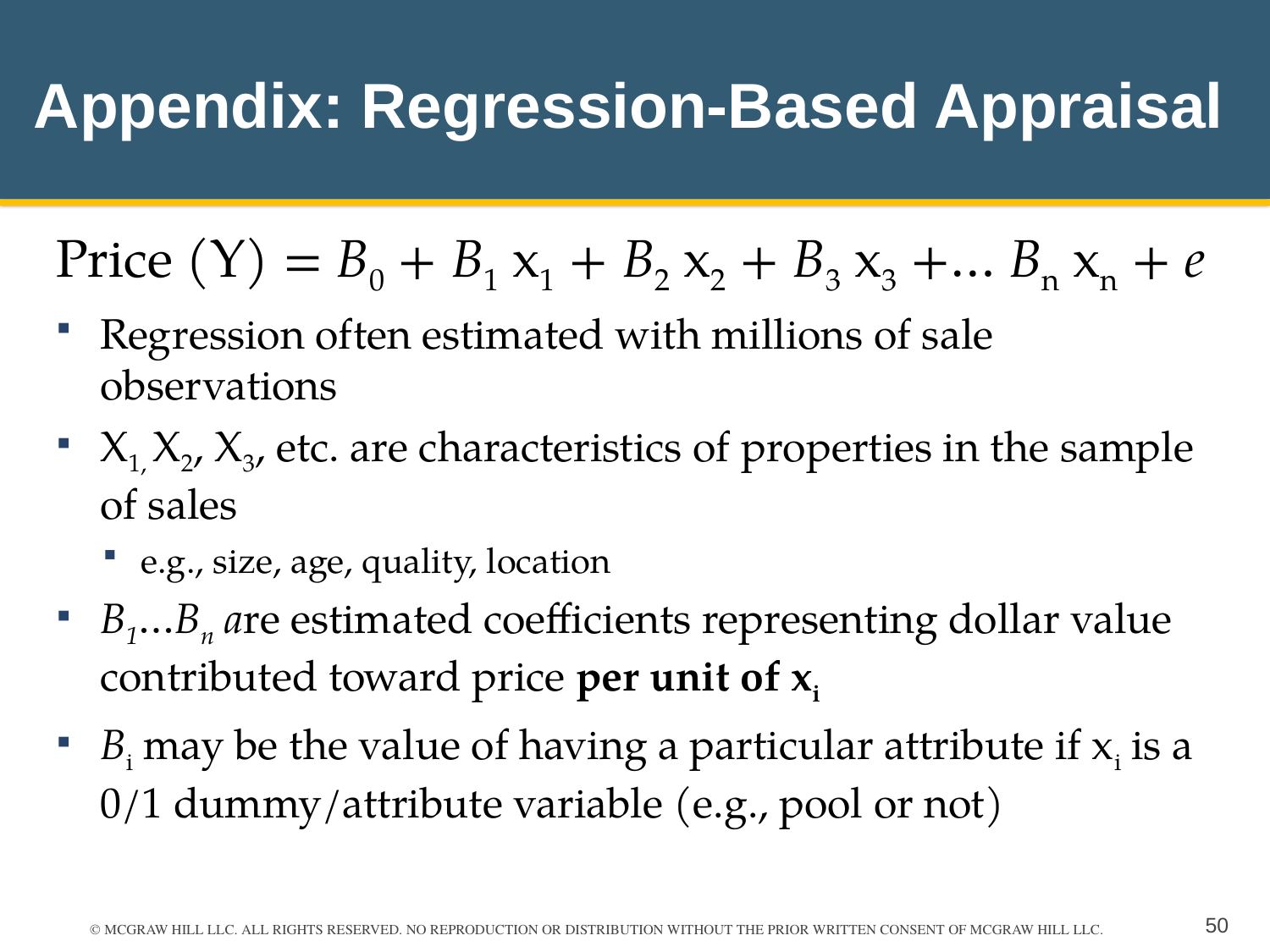

# Appendix: Regression-Based Appraisal
Price (Y) = B0 + B1 x1 + B2 x2 + B3 x3 +… Bn xn + e
Regression often estimated with millions of sale observations
X1, X2, X3, etc. are characteristics of properties in the sample of sales
e.g., size, age, quality, location
B1…Bn are estimated coefficients representing dollar value contributed toward price per unit of xi
Bi may be the value of having a particular attribute if xi is a 0/1 dummy/attribute variable (e.g., pool or not)

© MCGRAW HILL LLC. ALL RIGHTS RESERVED. NO REPRODUCTION OR DISTRIBUTION WITHOUT THE PRIOR WRITTEN CONSENT OF MCGRAW HILL LLC.
50